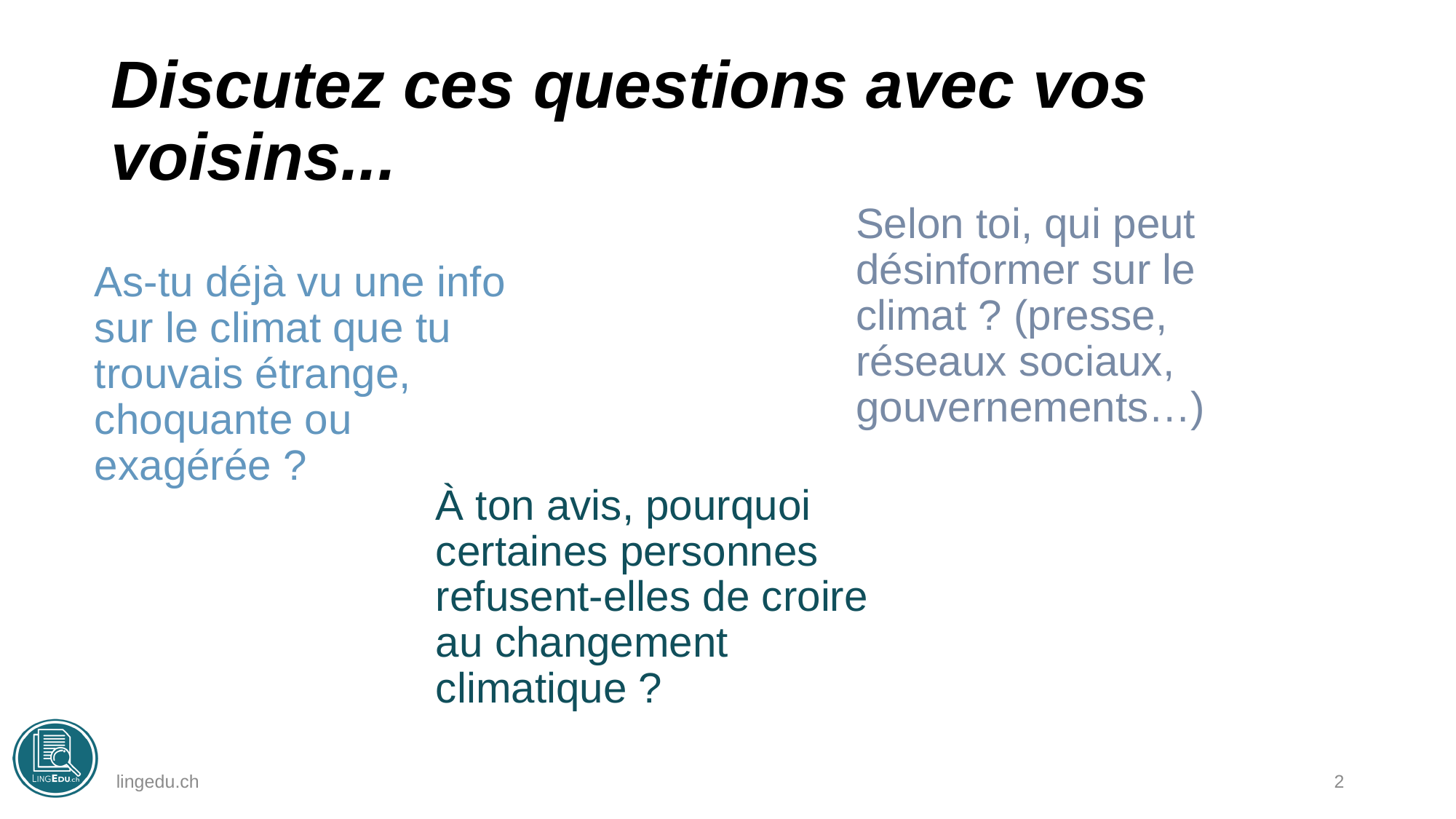

# Discutez ces questions avec vos voisins...
Selon toi, qui peut désinformer sur le climat ? (presse, réseaux sociaux, gouvernements…)
As-tu déjà vu une info sur le climat que tu trouvais étrange, choquante ou exagérée ?
À ton avis, pourquoi certaines personnes refusent-elles de croire au changement climatique ?
lingedu.ch
2